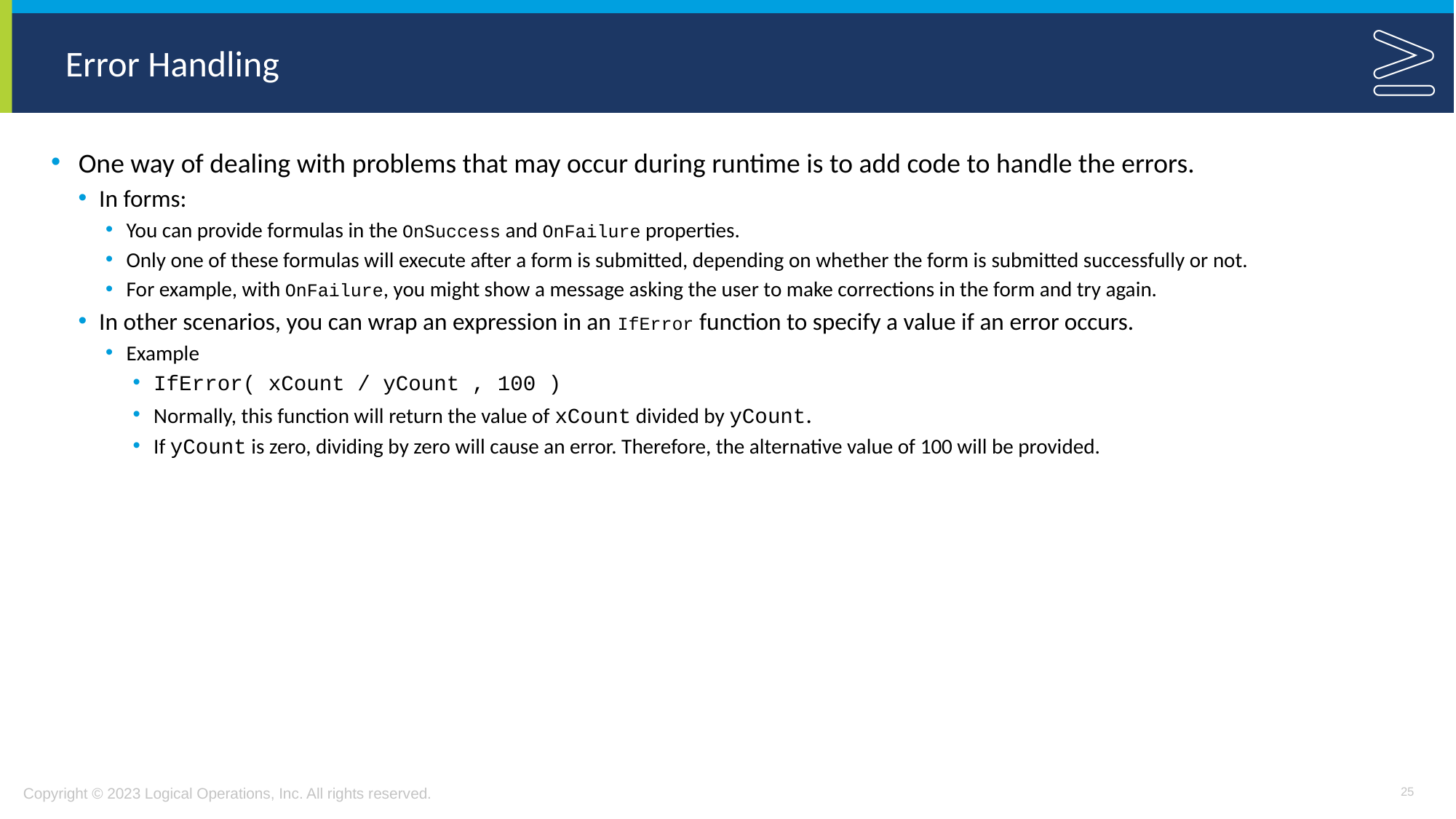

# Error Handling
One way of dealing with problems that may occur during runtime is to add code to handle the errors.
In forms:
You can provide formulas in the OnSuccess and OnFailure properties.
Only one of these formulas will execute after a form is submitted, depending on whether the form is submitted successfully or not.
For example, with OnFailure, you might show a message asking the user to make corrections in the form and try again.
In other scenarios, you can wrap an expression in an IfError function to specify a value if an error occurs.
Example
IfError( xCount / yCount , 100 )
Normally, this function will return the value of xCount divided by yCount.
If yCount is zero, dividing by zero will cause an error. Therefore, the alternative value of 100 will be provided.

25